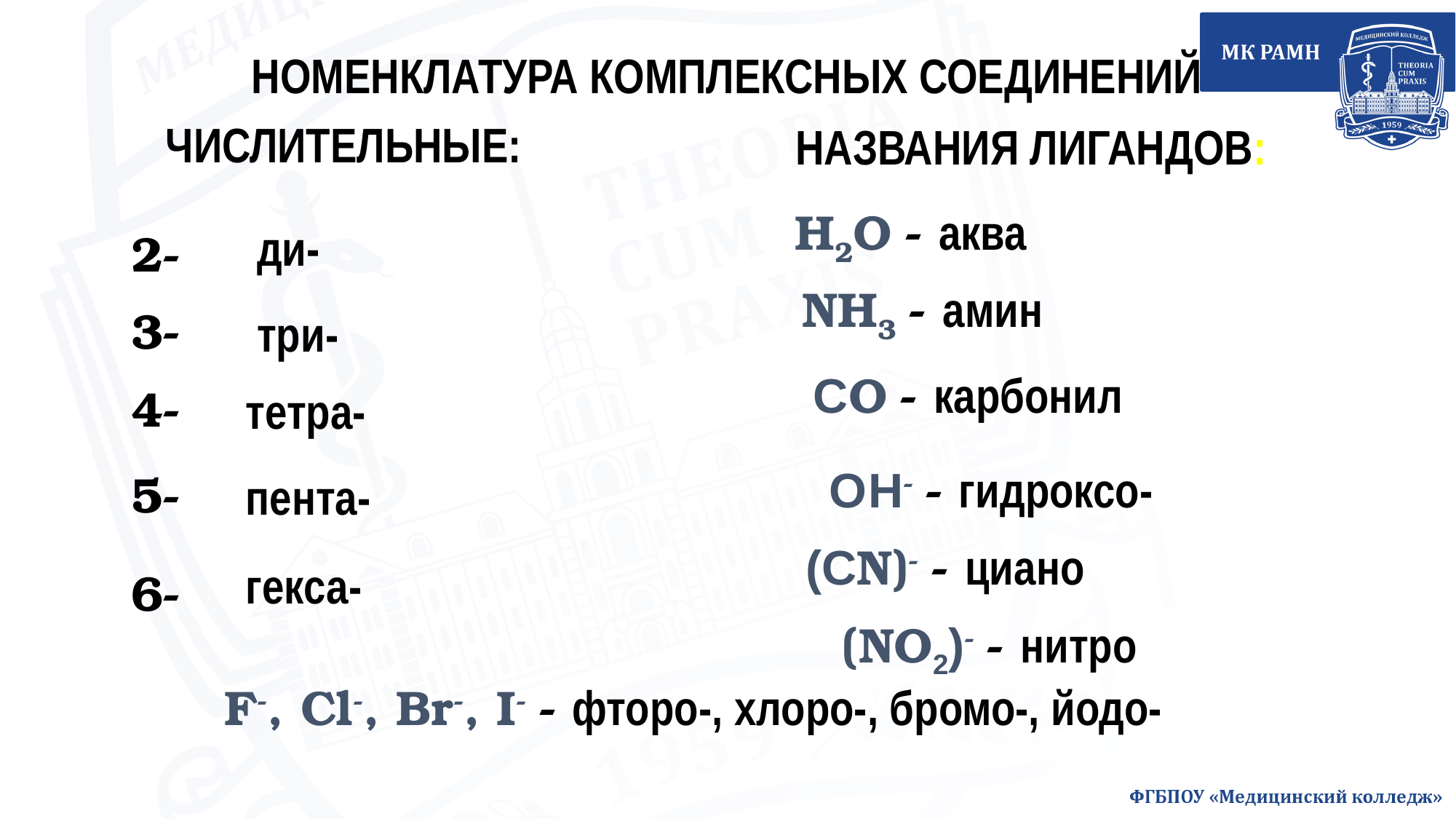

НОМЕНКЛАТУРА КОМПЛЕКСНЫХ СОЕДИНЕНИЙ
ЧИСЛИТЕЛЬНЫЕ:
НАЗВАНИЯ ЛИГАНДОВ:
H2O - аква
ди-
2-
NH3 - амин
3-
три-
СO - карбонил
4-
тетра-
OН- - гидроксо-
5-
пента-
(СN)- - циано
гекса-
6-
(NO2)- - нитро
F-, Cl-, Br-, I- - фторо-, хлоро-, бромо-, йодо-